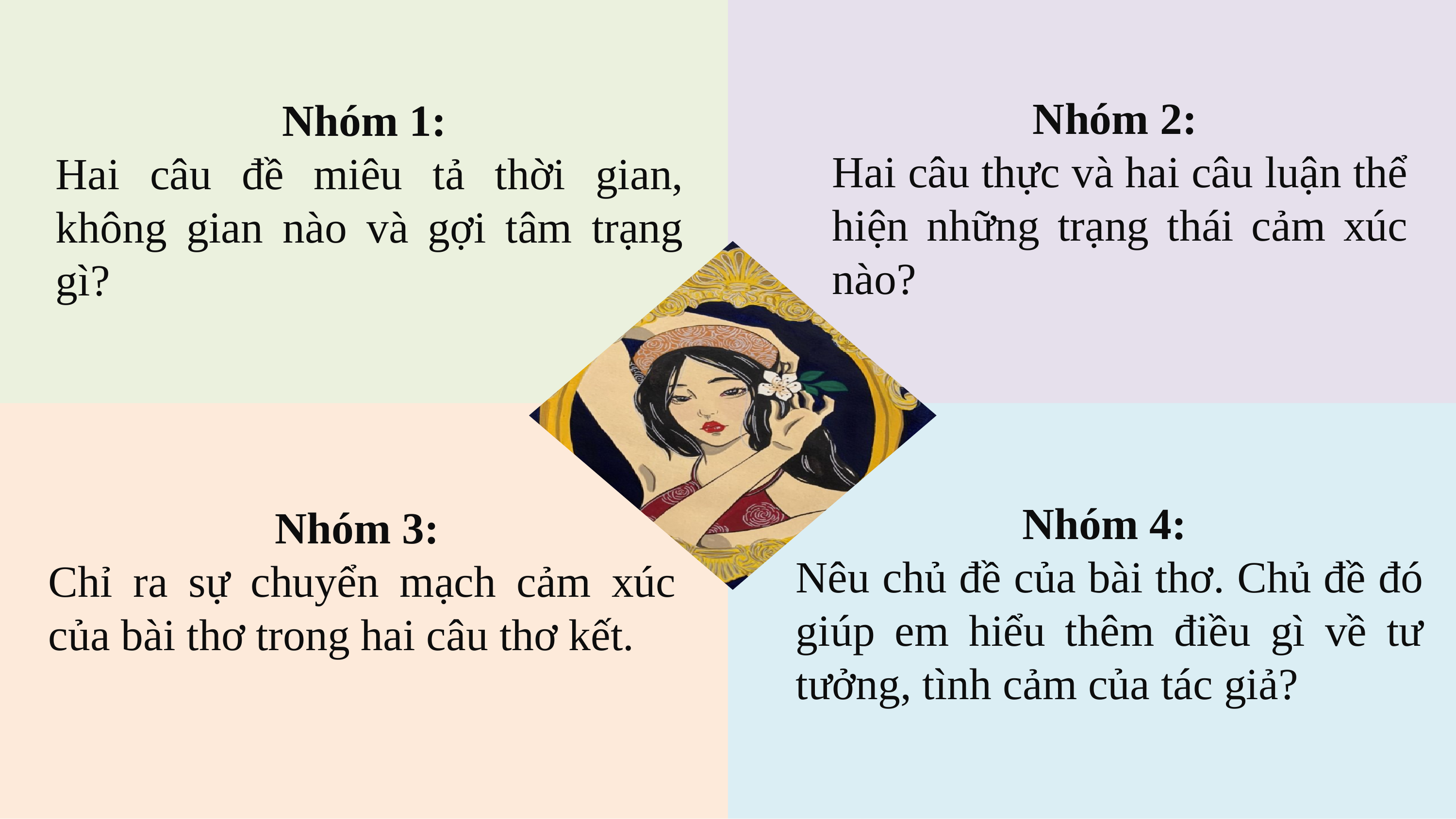

Nhóm 2:
Hai câu thực và hai câu luận thể hiện những trạng thái cảm xúc nào?
Nhóm 1:
Hai câu đề miêu tả thời gian, không gian nào và gợi tâm trạng gì?

Nhóm 4:
Nêu chủ đề của bài thơ. Chủ đề đó giúp em hiểu thêm điều gì về tư tưởng, tình cảm của tác giả?
Nhóm 3:
Chỉ ra sự chuyển mạch cảm xúc của bài thơ trong hai câu thơ kết.